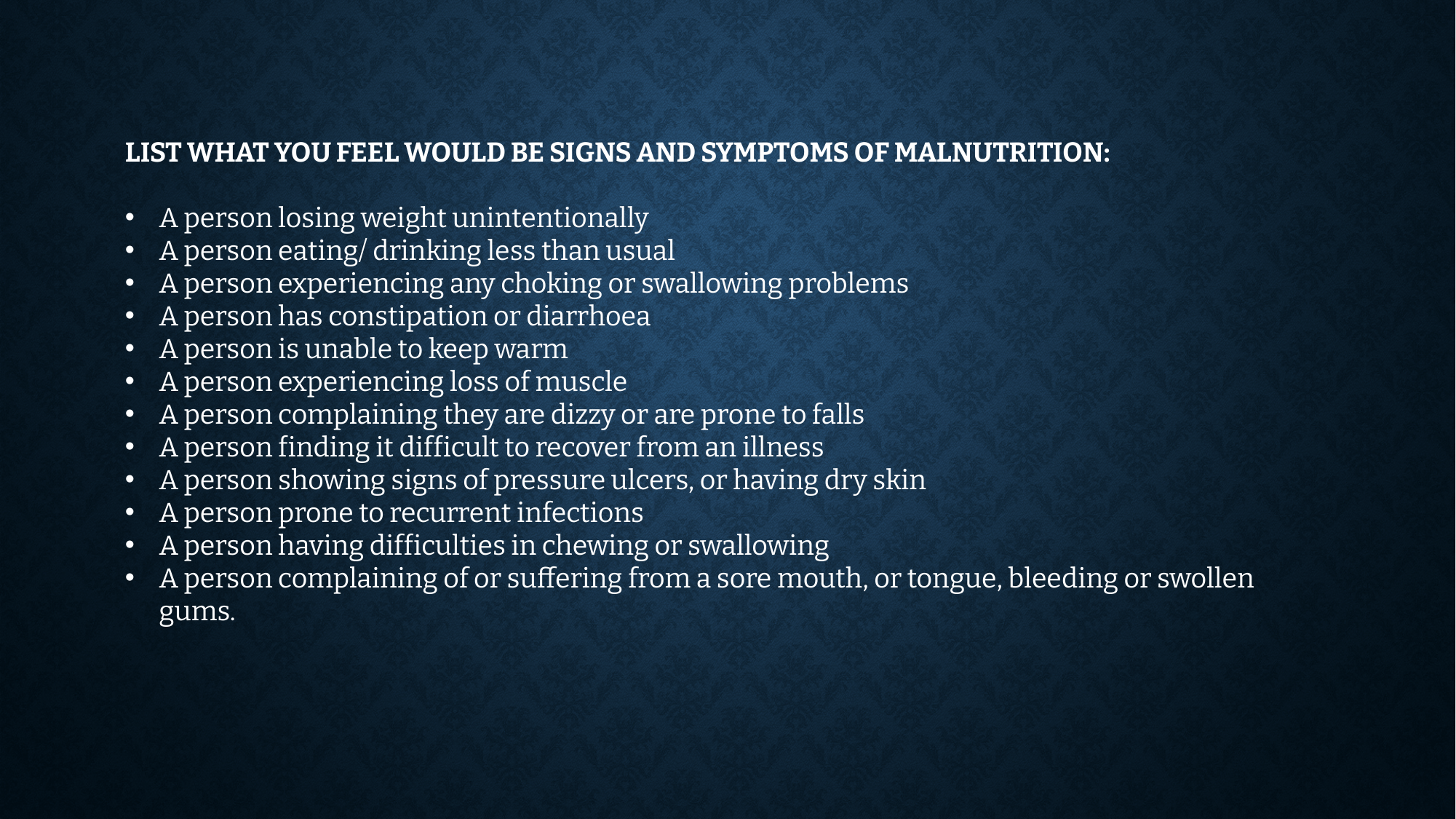

LIST WHAT YOU FEEL WOULD BE SIGNS AND SYMPTOMS OF MALNUTRITION:

A person losing weight unintentionally
A person eating/ drinking less than usual
A person experiencing any choking or swallowing problems
A person has constipation or diarrhoea
A person is unable to keep warm
A person experiencing loss of muscle
A person complaining they are dizzy or are prone to falls
A person finding it difficult to recover from an illness
A person showing signs of pressure ulcers, or having dry skin
A person prone to recurrent infections
A person having difficulties in chewing or swallowing
A person complaining of or suffering from a sore mouth, or tongue, bleeding or swollen gums.